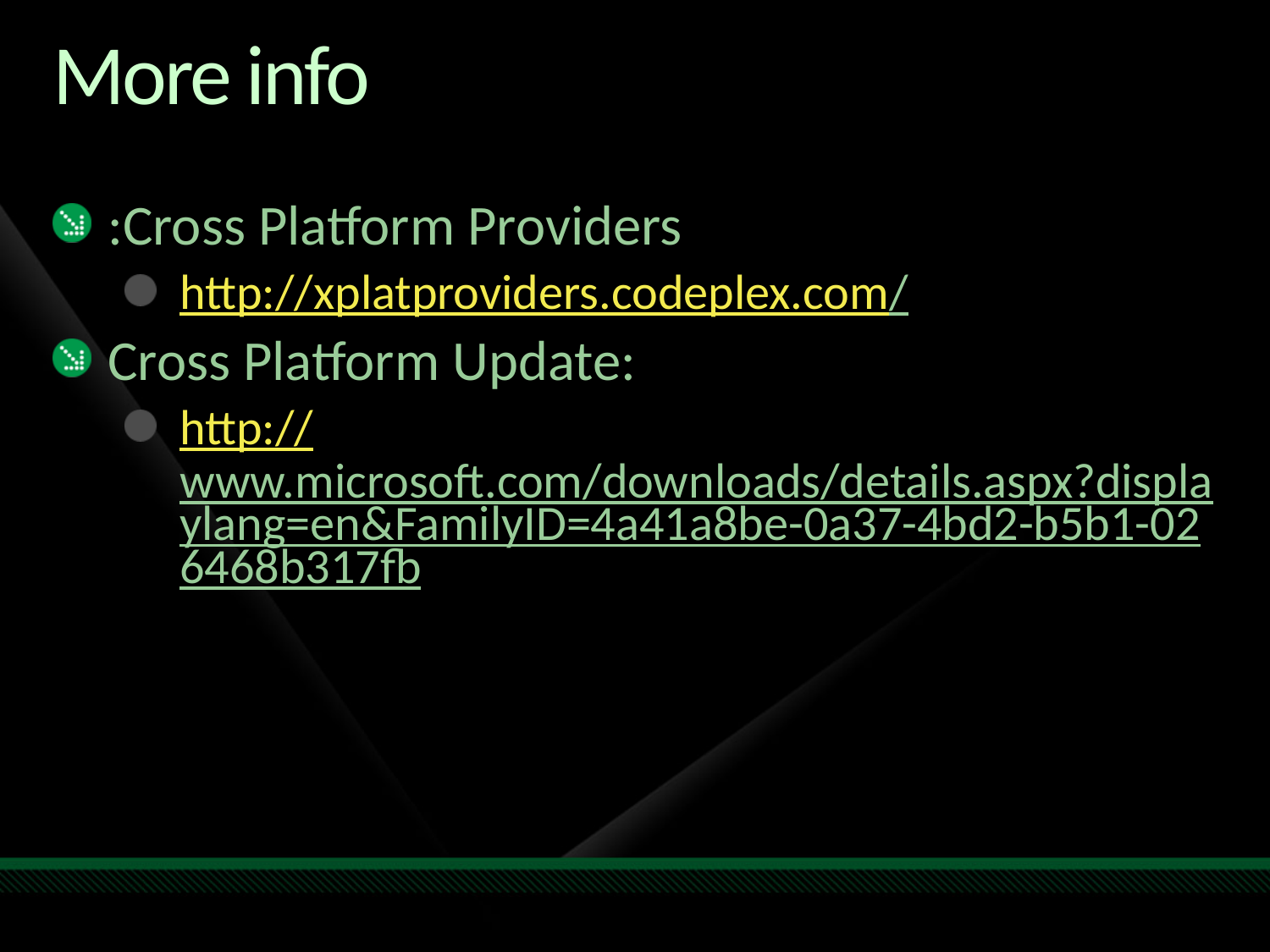

# More info
:Cross Platform Providers
http://xplatproviders.codeplex.com/
Cross Platform Update:
http://www.microsoft.com/downloads/details.aspx?displaylang=en&FamilyID=4a41a8be-0a37-4bd2-b5b1-026468b317fb